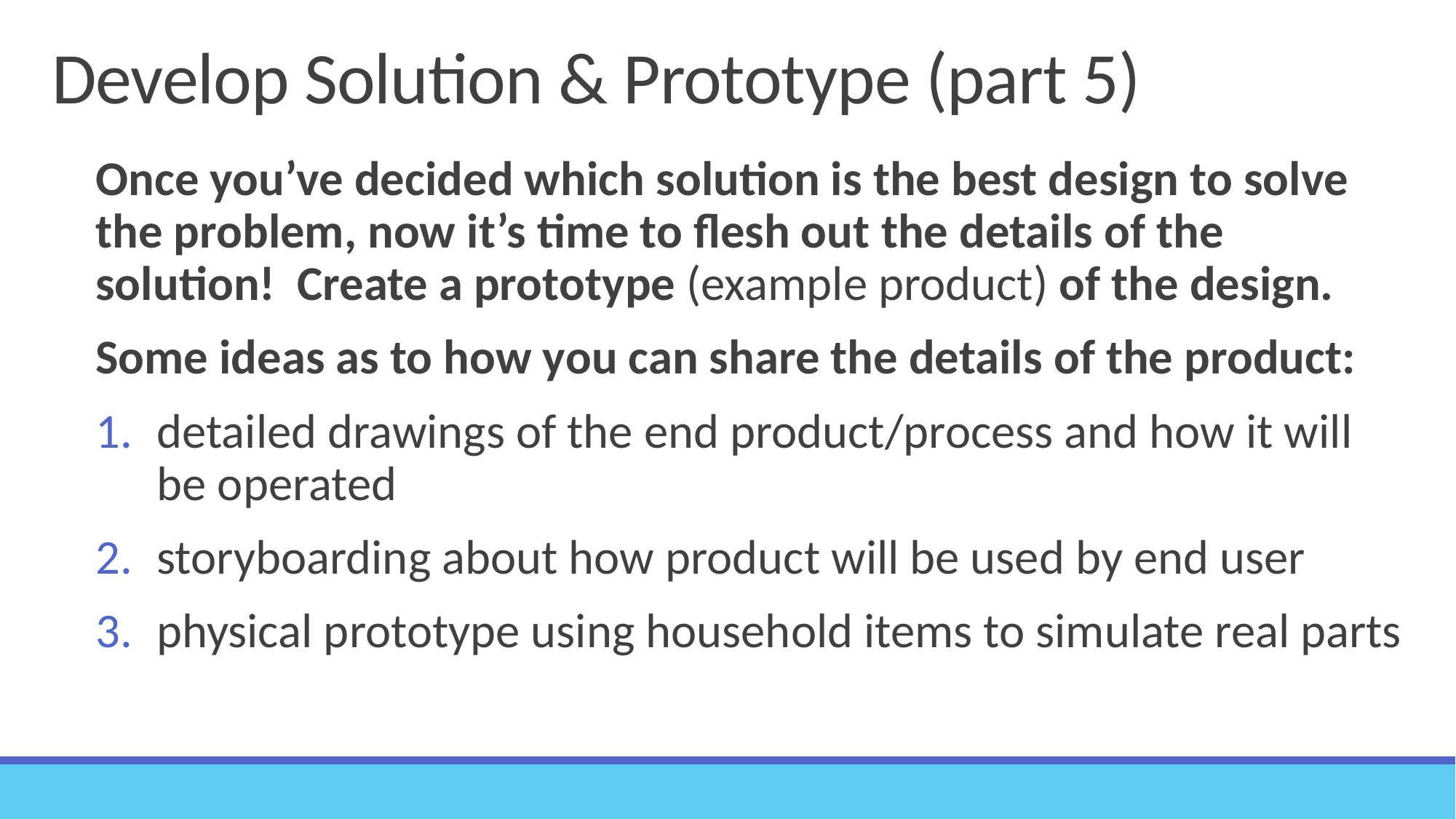

# Develop Solution & Prototype (part 5)
Once you’ve decided which solution is the best design to solve the problem, now it’s time to flesh out the details of the solution!  Create a prototype (example product) of the design.
Some ideas as to how you can share the details of the product:
detailed drawings of the end product/process and how it will be operated
storyboarding about how product will be used by end user
physical prototype using household items to simulate real parts